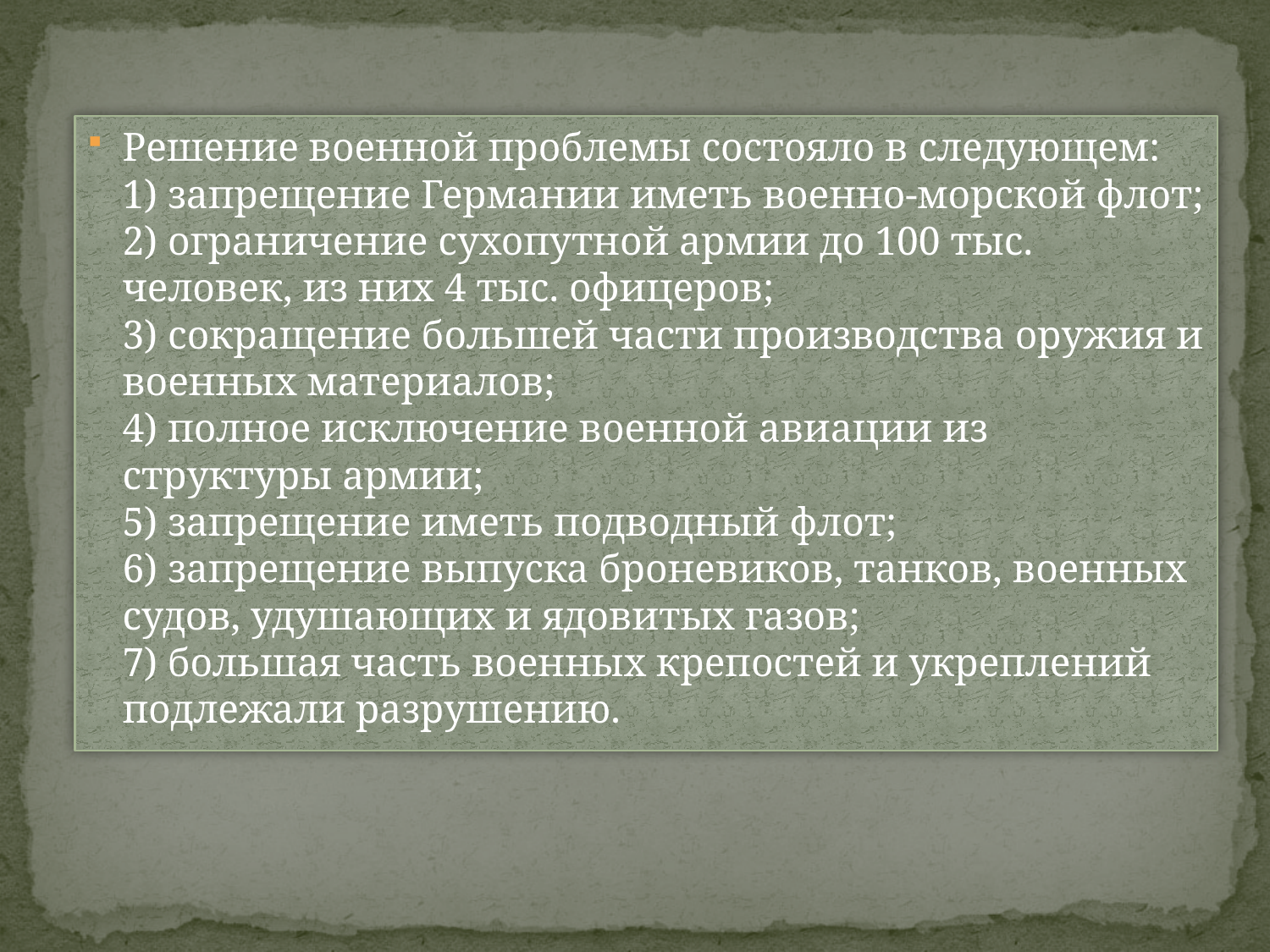

Решение военной проблемы состояло в следующем:
1) запрещение Германии иметь военно-морской флот;
2) ограничение сухопутной армии до 100 тыс. человек, из них 4 тыс. офицеров;
3) сокращение большей части производства оружия и военных материалов;
4) полное исключение военной авиации из структуры армии;
5) запрещение иметь подводный флот;
6) запрещение выпуска броневиков, танков, военных судов, удушающих и ядовитых газов;
7) большая часть военных крепостей и укреплений подлежали разрушению.